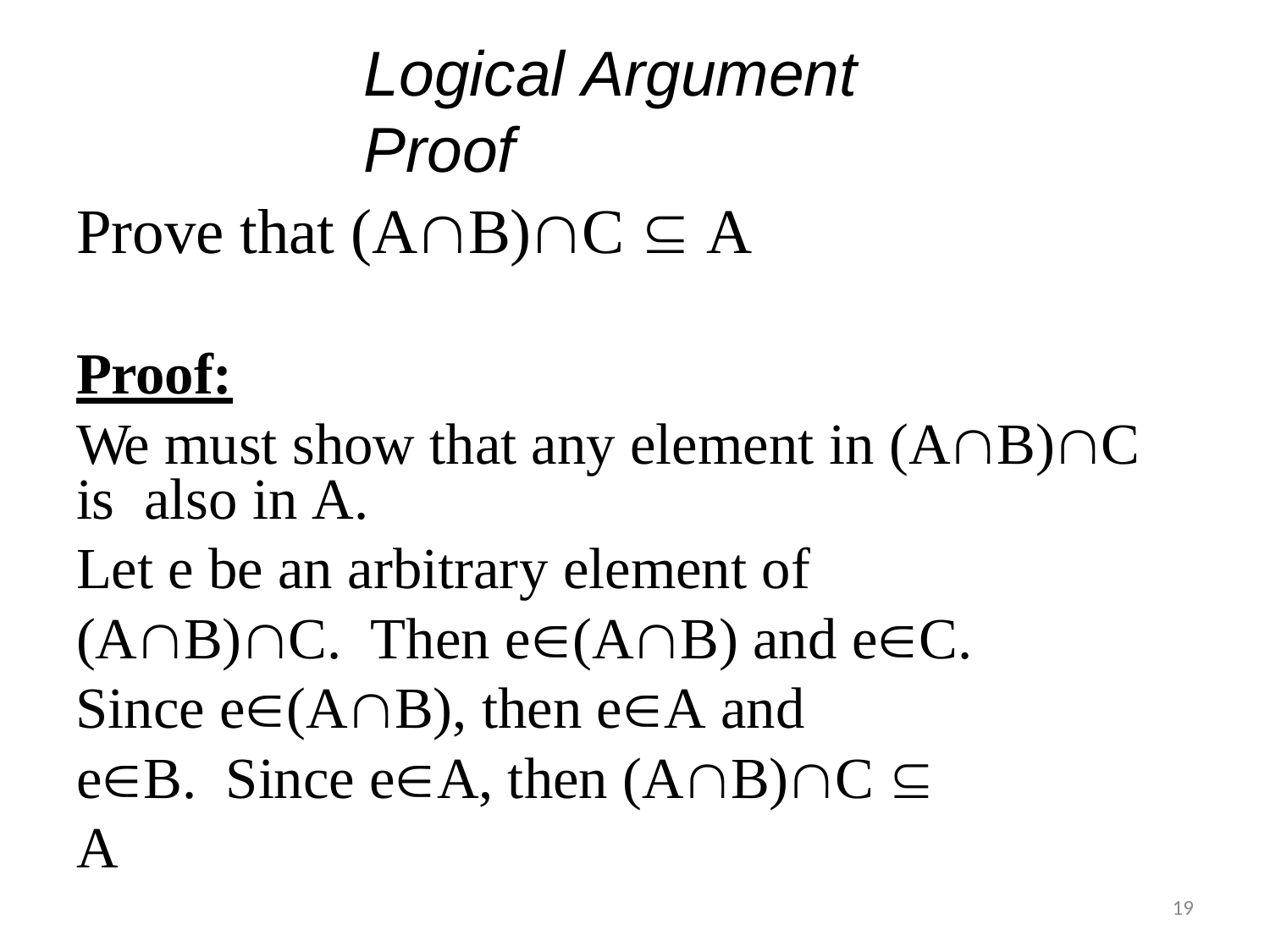

# Logical Argument Proof
Prove that (A∩B)∩C ⊆ A
Proof:
We must show that any element in (A∩B)∩C is  also in A.
Let e be an arbitrary element of (A∩B)∩C.  Then e∈(A∩B) and e∈C.
Since e∈(A∩B), then e∈A and e∈B.  Since e∈A, then (A∩B)∩C ⊆ A
19